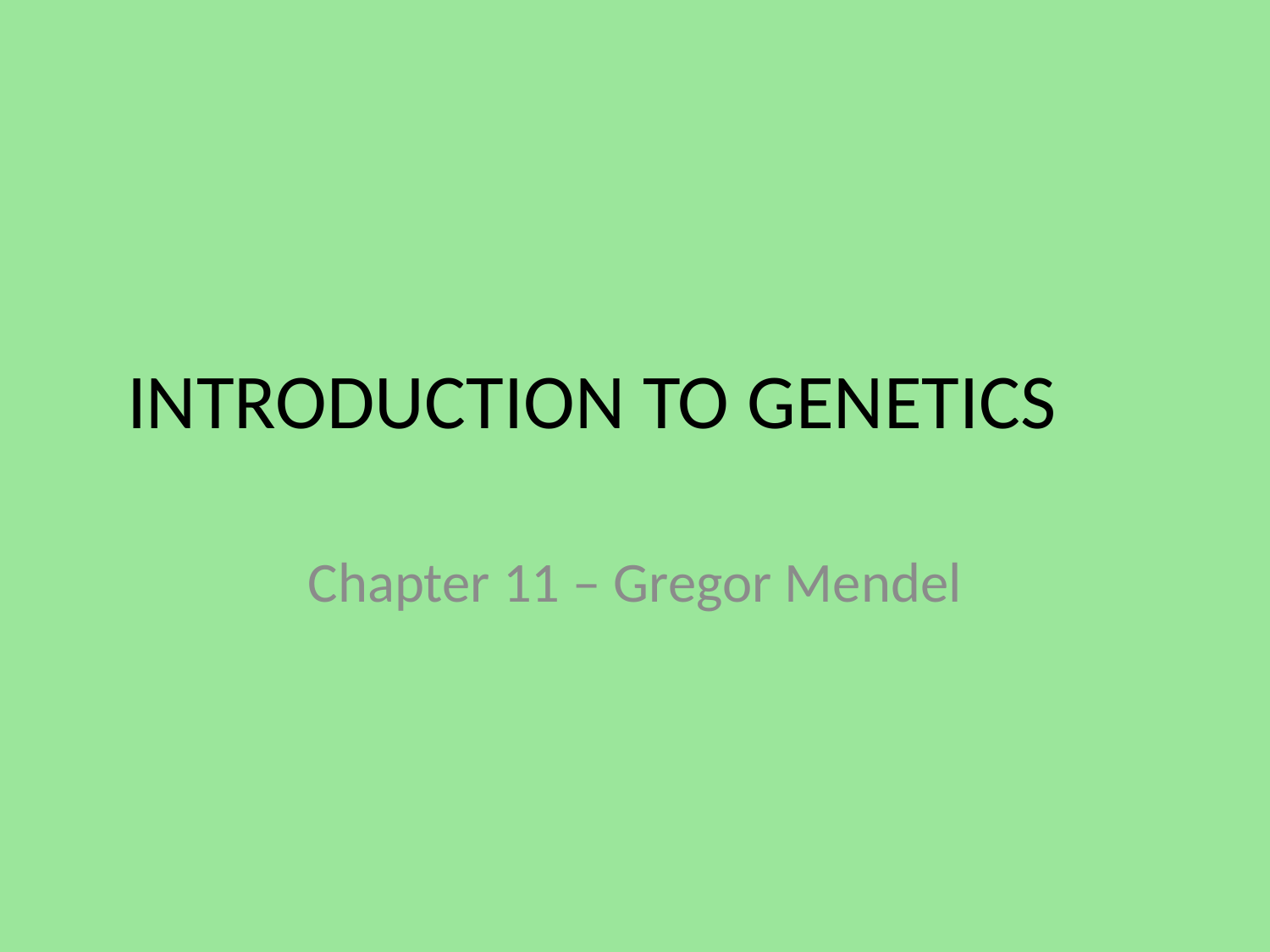

# INTRODUCTION TO GENETICS
Chapter 11 – Gregor Mendel